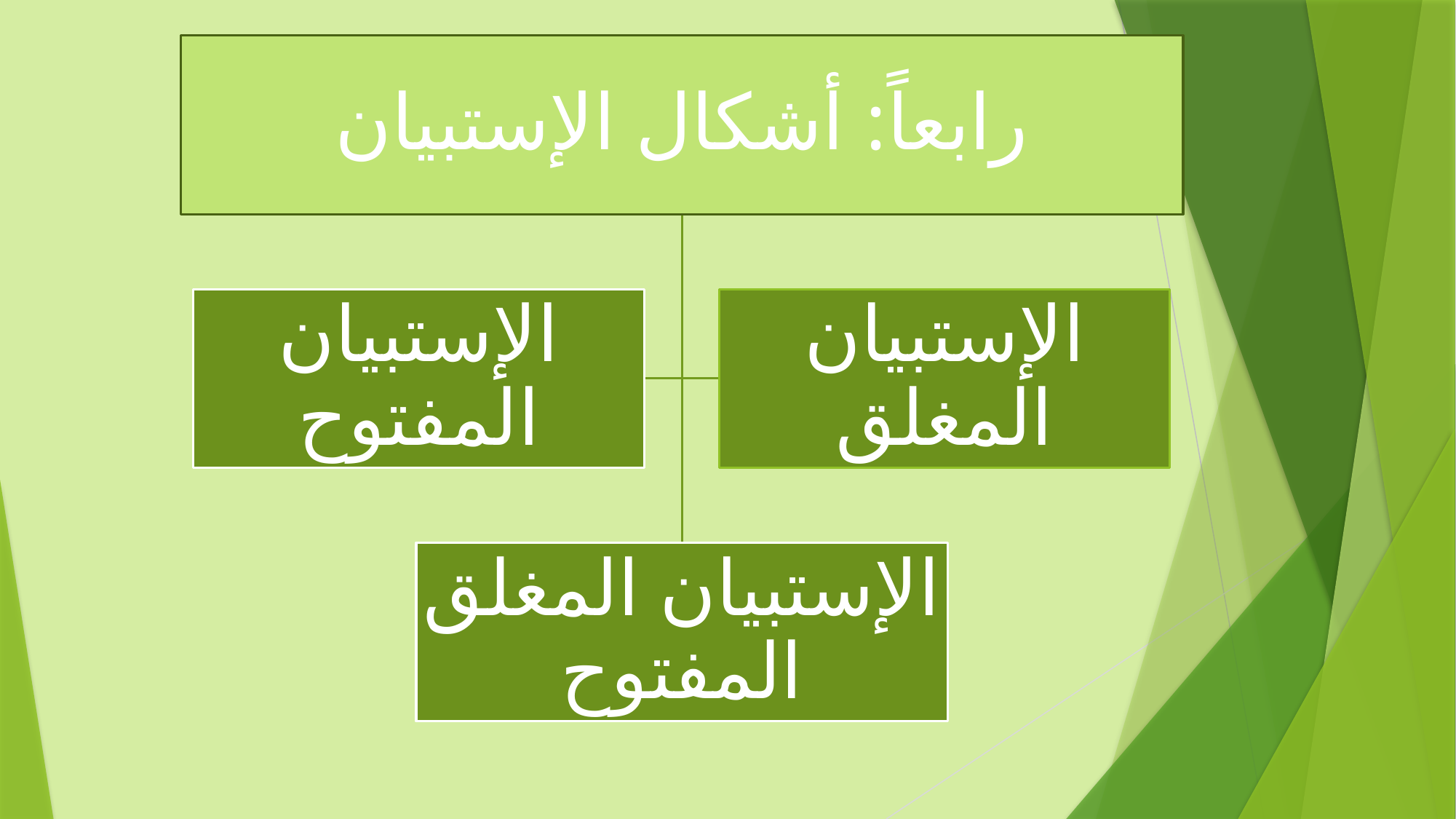

رابعاً: أشكال الإستبيان
الإستبيان المغلق المفتوح
الإستبيان المفتوح
الإستبيان المغلق